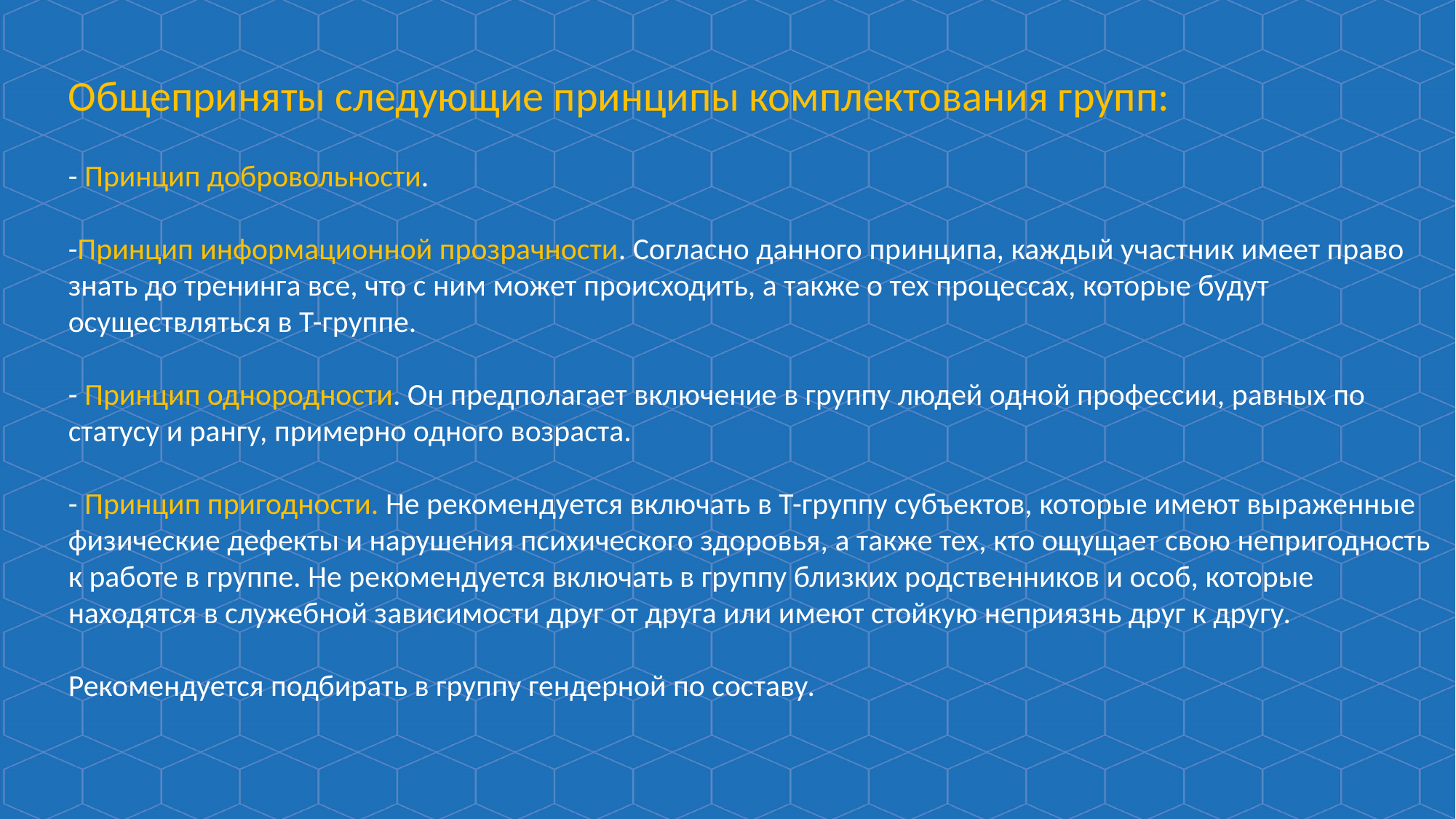

Общеприняты следующие принципы комплектования групп:

- Принцип добровольности.

-Принцип информационной прозрачности. Согласно данного принципа, каждый участник имеет право знать до тренинга все, что с ним может происходить, а также о тех процессах, которые будут осуществляться в Т-группе.

- Принцип однородности. Он предполагает включение в группу людей одной профессии, равных по статусу и рангу, примерно одного возраста.

- Принцип пригодности. Не рекомендуется включать в Т-группу субъектов, которые имеют выраженные физические дефекты и нарушения психического здоровья, а также тех, кто ощущает свою непригодность к работе в группе. Не рекомендуется включать в группу близких родственников и особ, которые находятся в служебной зависимости друг от друга или имеют стойкую неприязнь друг к другу.

Рекомендуется подбирать в группу гендерной по составу.